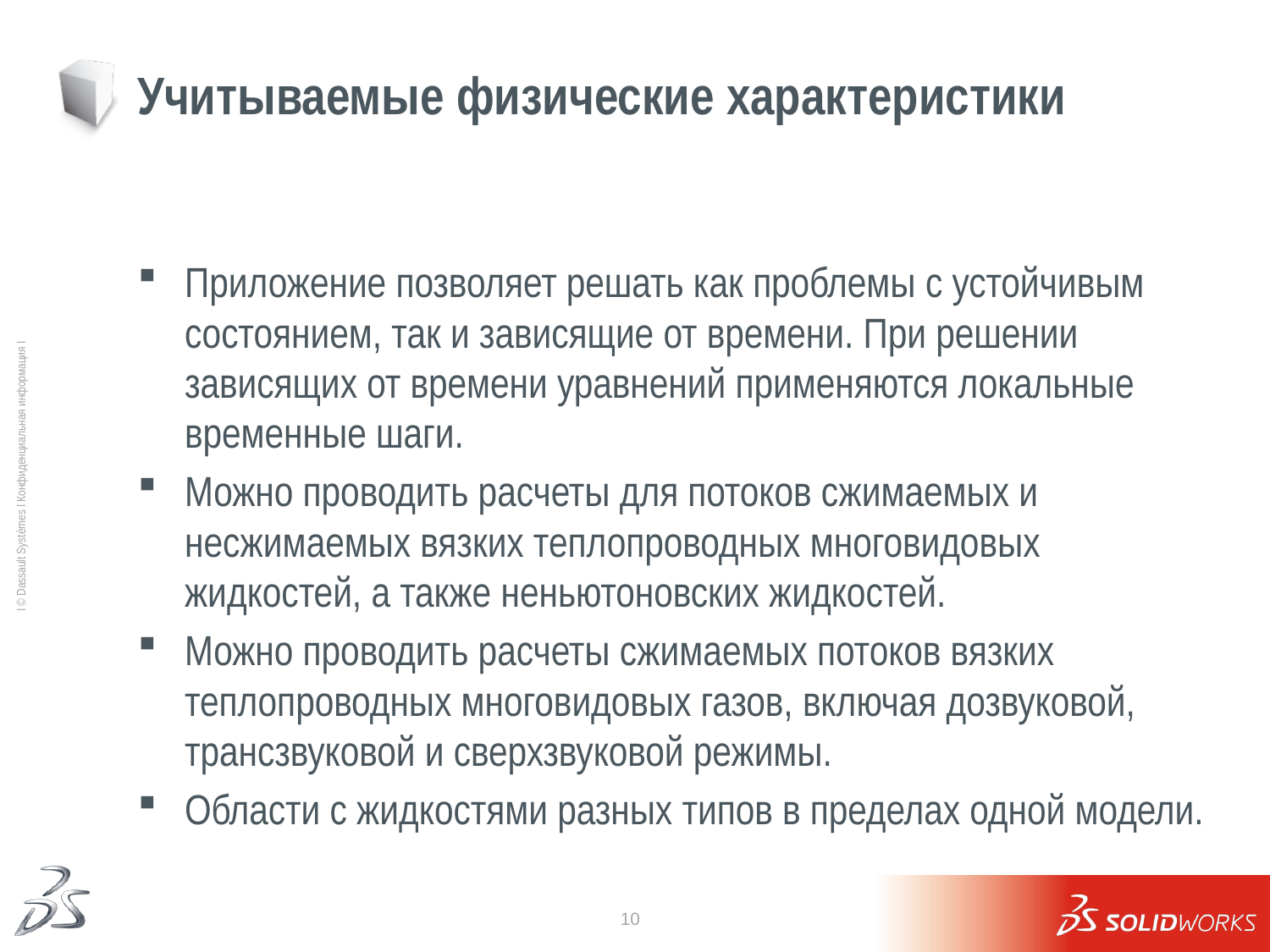

# Учитываемые физические характеристики
Приложение позволяет решать как проблемы с устойчивым состоянием, так и зависящие от времени. При решении зависящих от времени уравнений применяются локальные временные шаги.
Можно проводить расчеты для потоков сжимаемых и несжимаемых вязких теплопроводных многовидовых жидкостей, а также неньютоновских жидкостей.
Можно проводить расчеты сжимаемых потоков вязких теплопроводных многовидовых газов, включая дозвуковой, трансзвуковой и сверхзвуковой режимы.
Области с жидкостями разных типов в пределах одной модели.